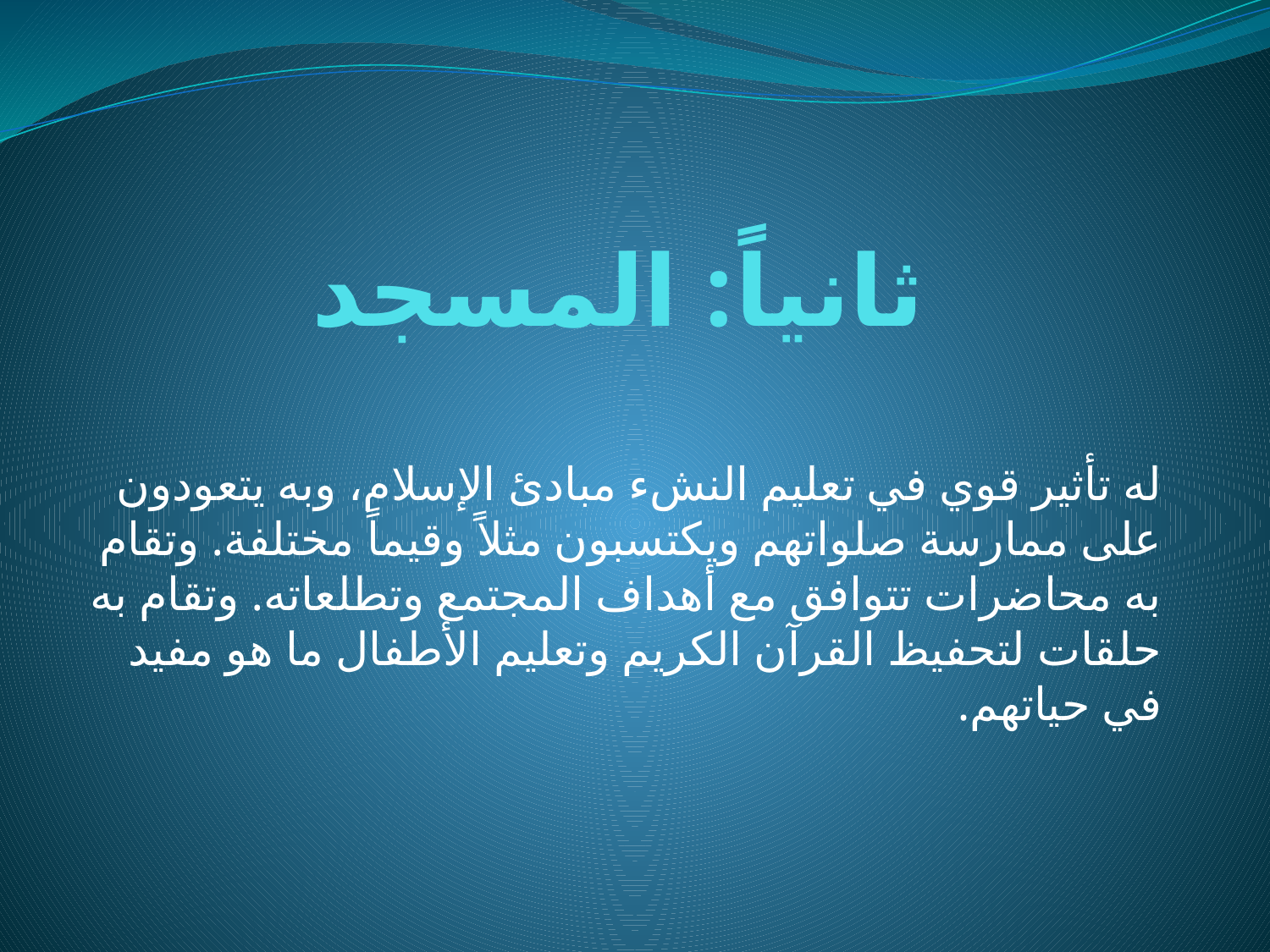

# ثانياً: المسجد
له تأثير قوي في تعليم النشء مبادئ الإسلام، وبه يتعودون على ممارسة صلواتهم ويكتسبون مثلاً وقيماً مختلفة. وتقام به محاضرات تتوافق مع أهداف المجتمع وتطلعاته. وتقام به حلقات لتحفيظ القرآن الكريم وتعليم الأطفال ما هو مفيد في حياتهم.